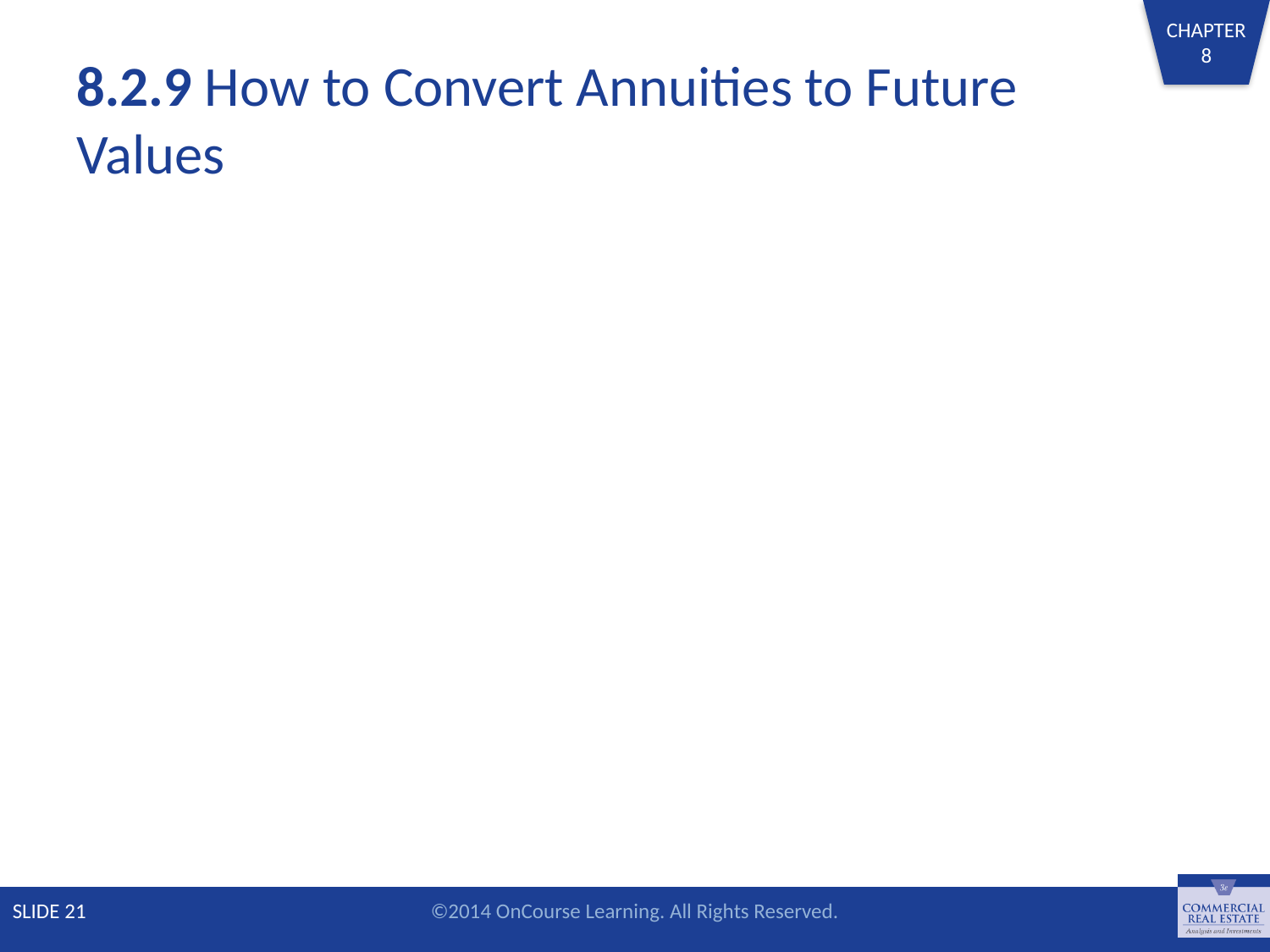

# 8.2.9 How to Convert Annuities to Future Values

SLIDE 21